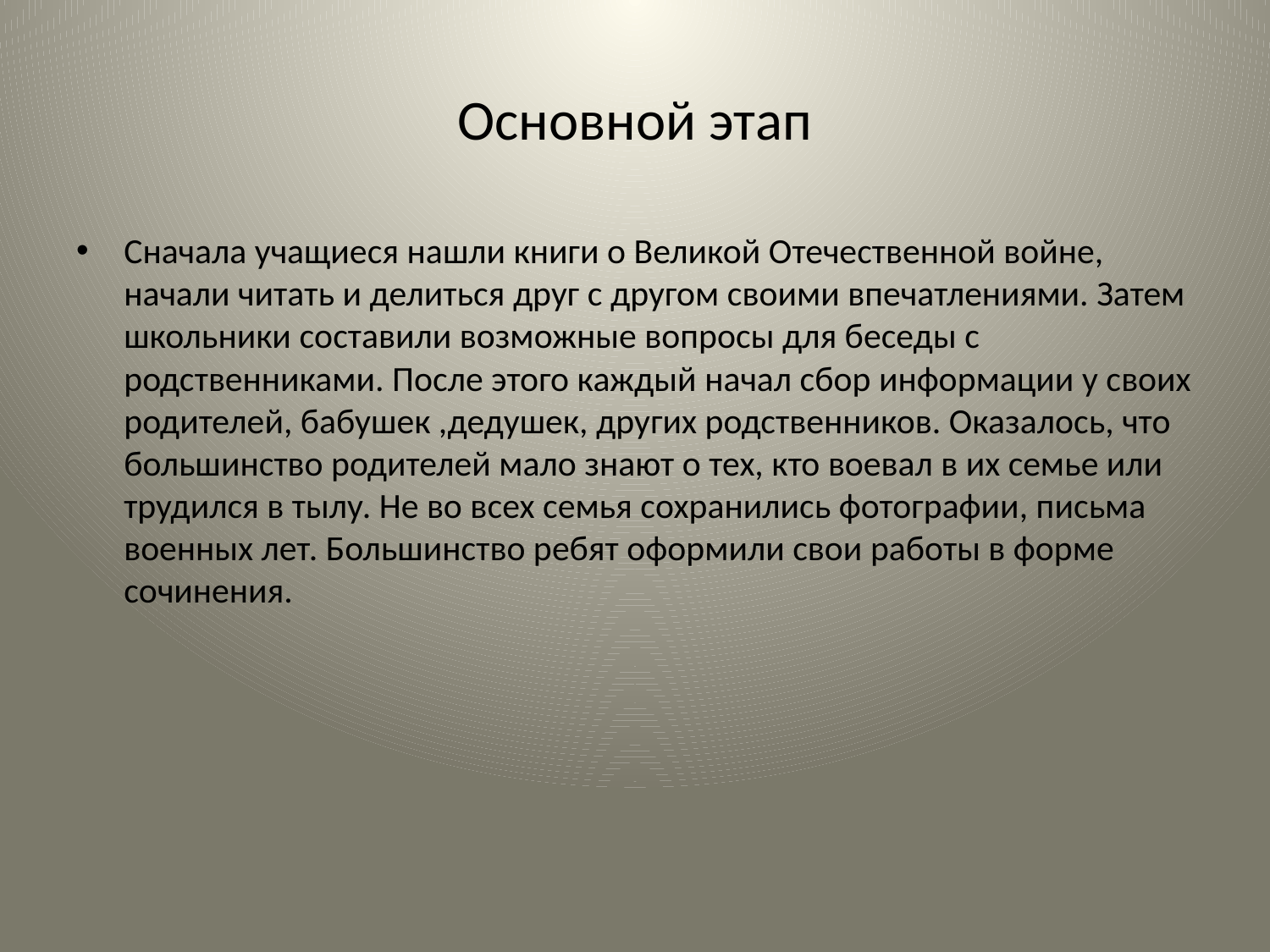

# Основной этап
Сначала учащиеся нашли книги о Великой Отечественной войне, начали читать и делиться друг с другом своими впечатлениями. Затем школьники составили возможные вопросы для беседы с родственниками. После этого каждый начал сбор информации у своих родителей, бабушек ,дедушек, других родственников. Оказалось, что большинство родителей мало знают о тех, кто воевал в их семье или трудился в тылу. Не во всех семья сохранились фотографии, письма военных лет. Большинство ребят оформили свои работы в форме сочинения.